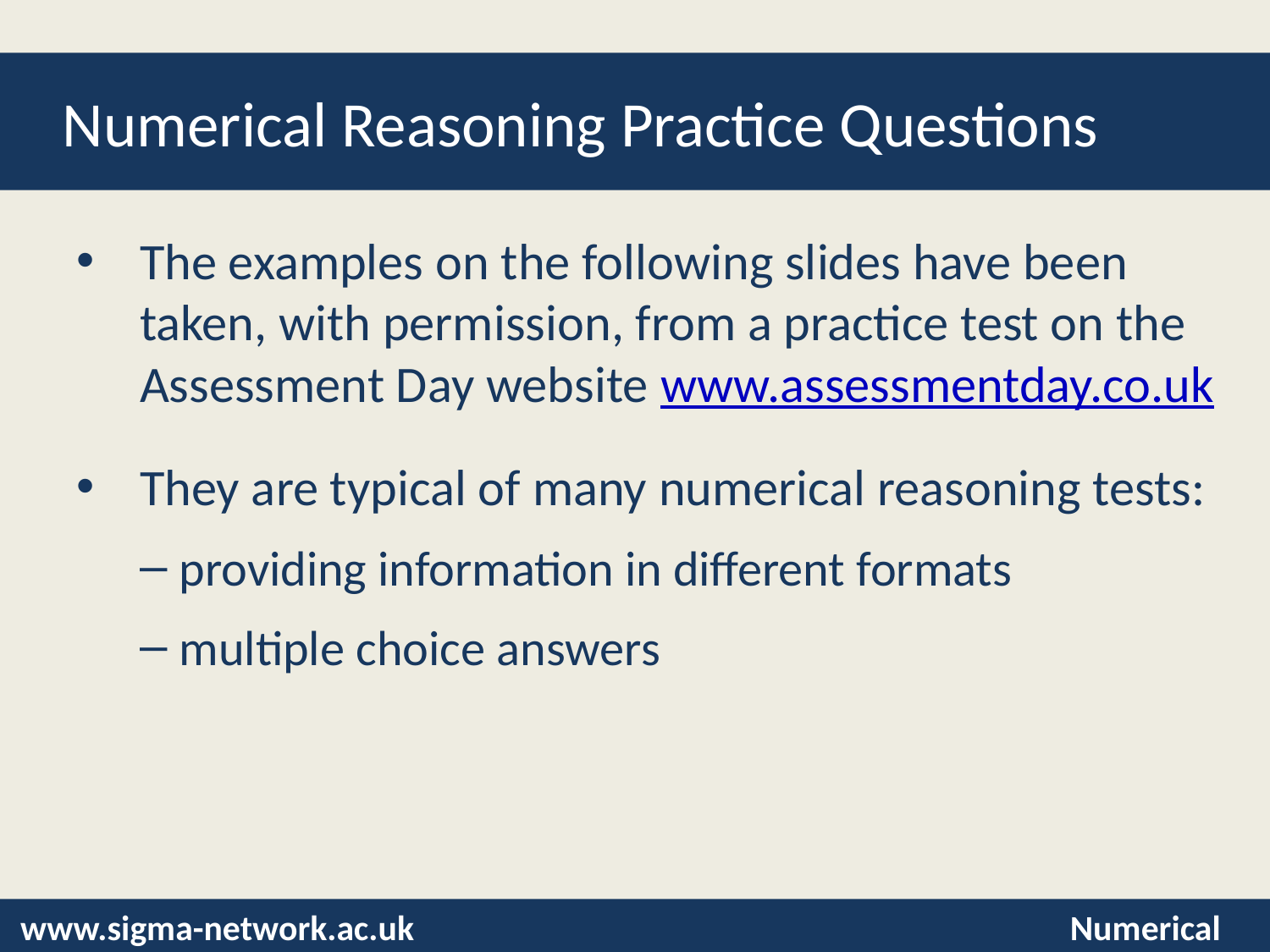

# Numerical Reasoning Practice Questions
The examples on the following slides have been taken, with permission, from a practice test on the Assessment Day website www.assessmentday.co.uk
They are typical of many numerical reasoning tests:
providing information in different formats
multiple choice answers